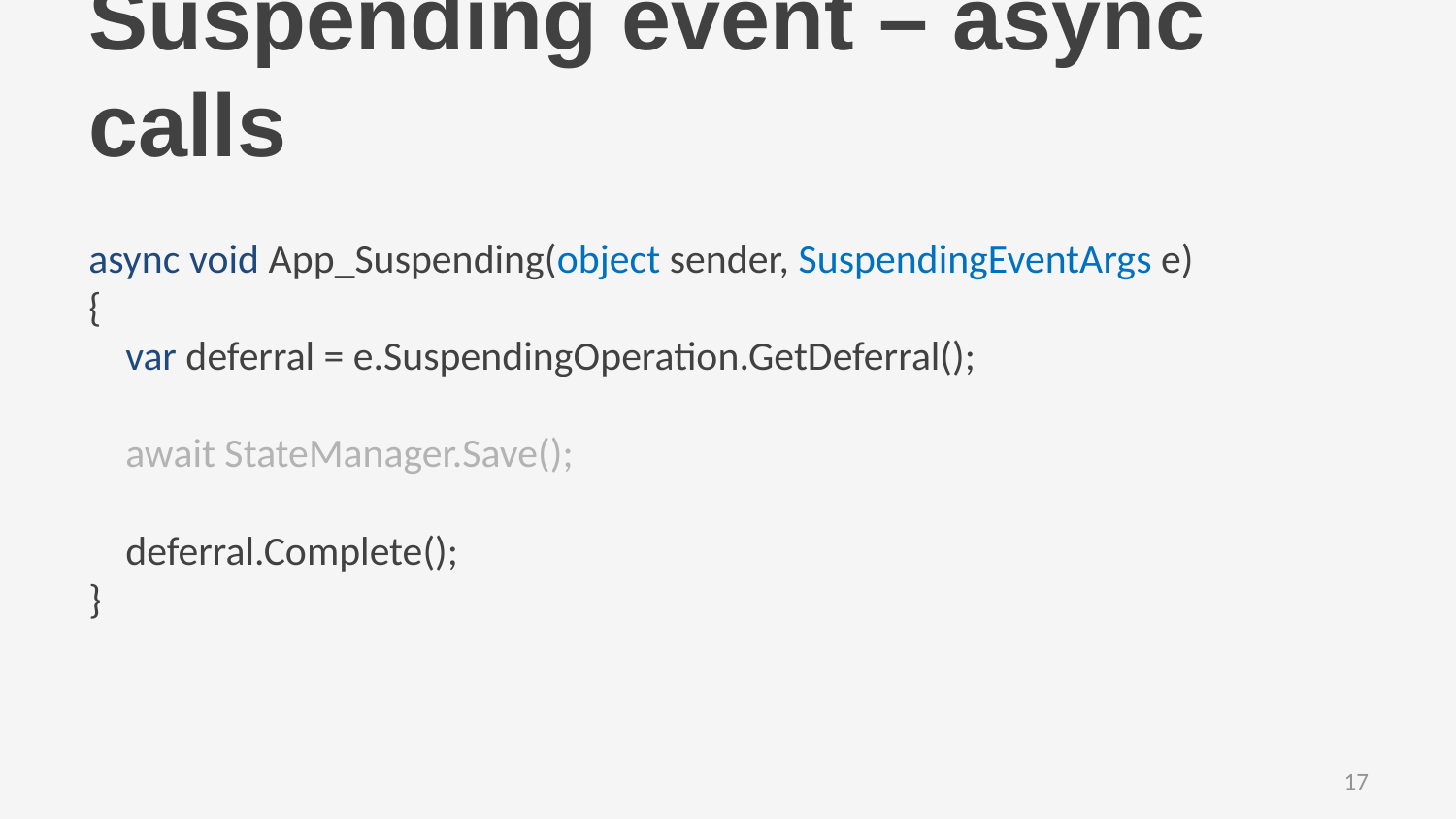

# Suspending event – async calls
async void App_Suspending(object sender, SuspendingEventArgs e)
{
    var deferral = e.SuspendingOperation.GetDeferral();

    await StateManager.Save();

    deferral.Complete();
}
17